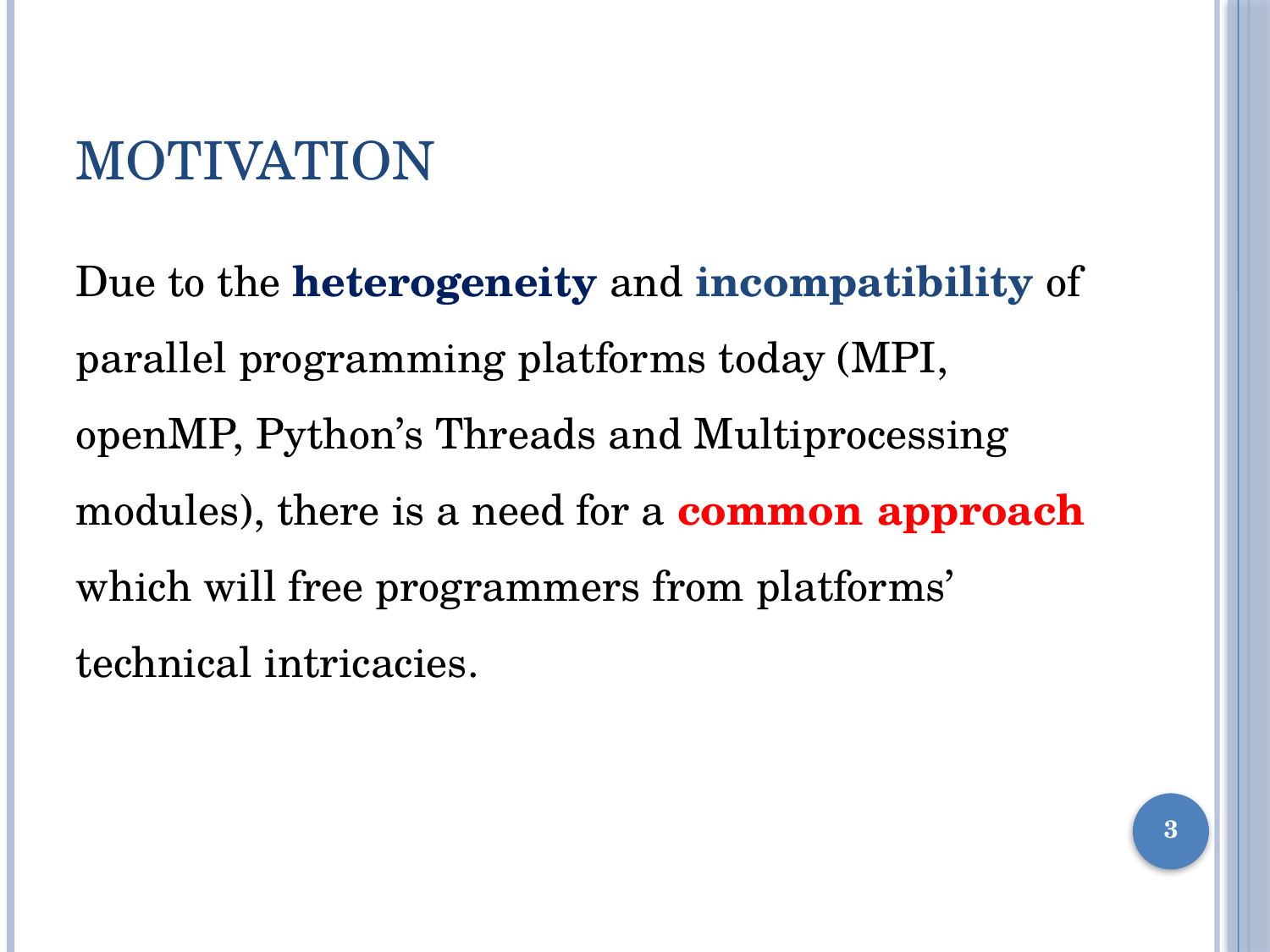

# Motivation
Due to the heterogeneity and incompatibility of parallel programming platforms today (MPI, openMP, Python’s Threads and Multiprocessing modules), there is a need for a common approach which will free programmers from platforms’ technical intricacies.

3